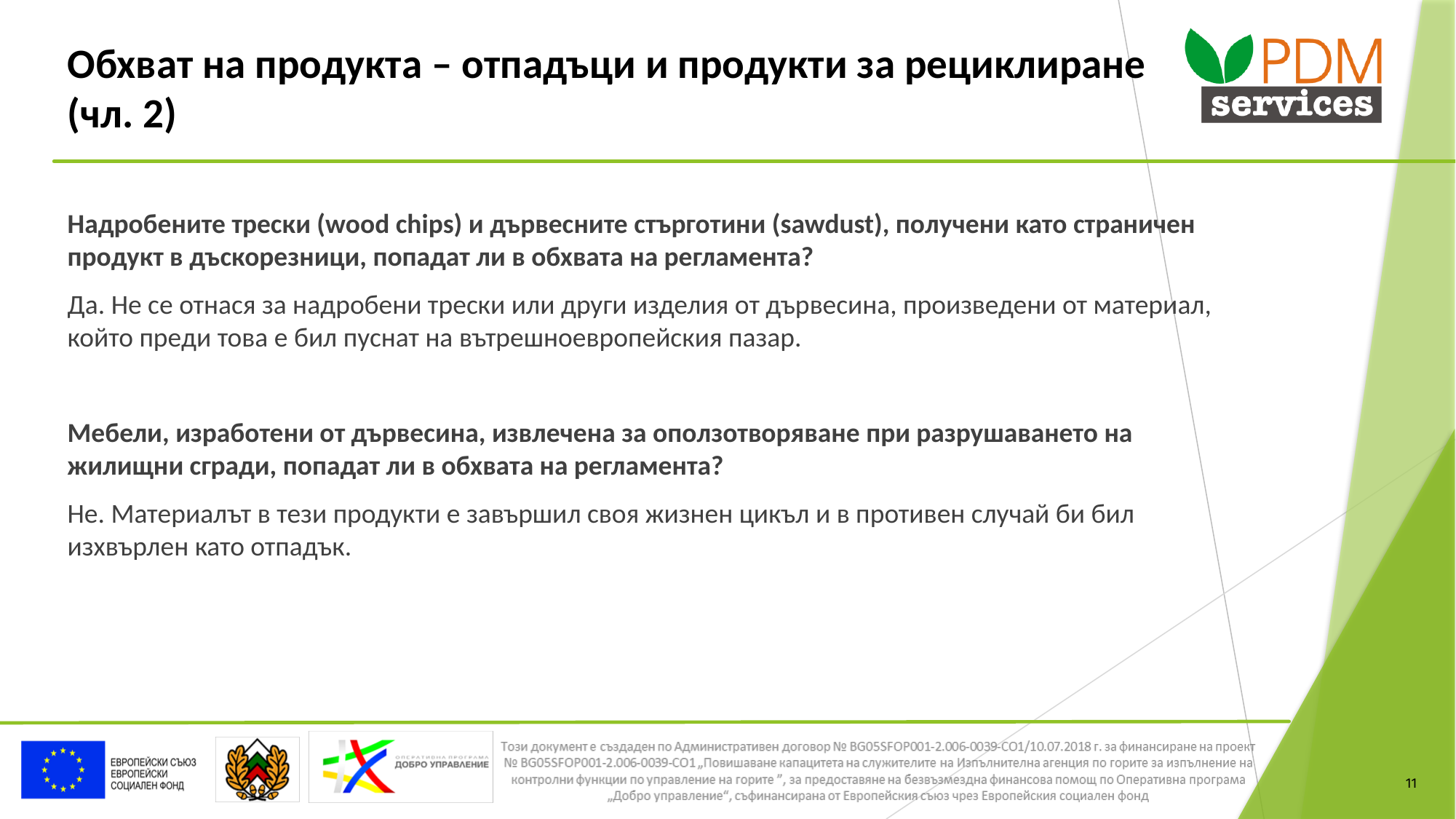

# Обхват на продукта – отпадъци и продукти за рециклиране (чл. 2)
Надробените трески (wood chips) и дървесните стърготини (sawdust), получени като страничен продукт в дъскорезници, попадат ли в обхвата на регламента?
Да. Не се отнася за надробени трески или други изделия от дървесина, произведени от материал, който преди това е бил пуснат на вътрешноевропейския пазар.

Мебели, изработени от дървесина, извлечена за оползотворяване при разрушаването на жилищни сгради, попадат ли в обхвата на регламента?
Не. Материалът в тези продукти е завършил своя жизнен цикъл и в противен случай би бил изхвърлен като отпадък.

11